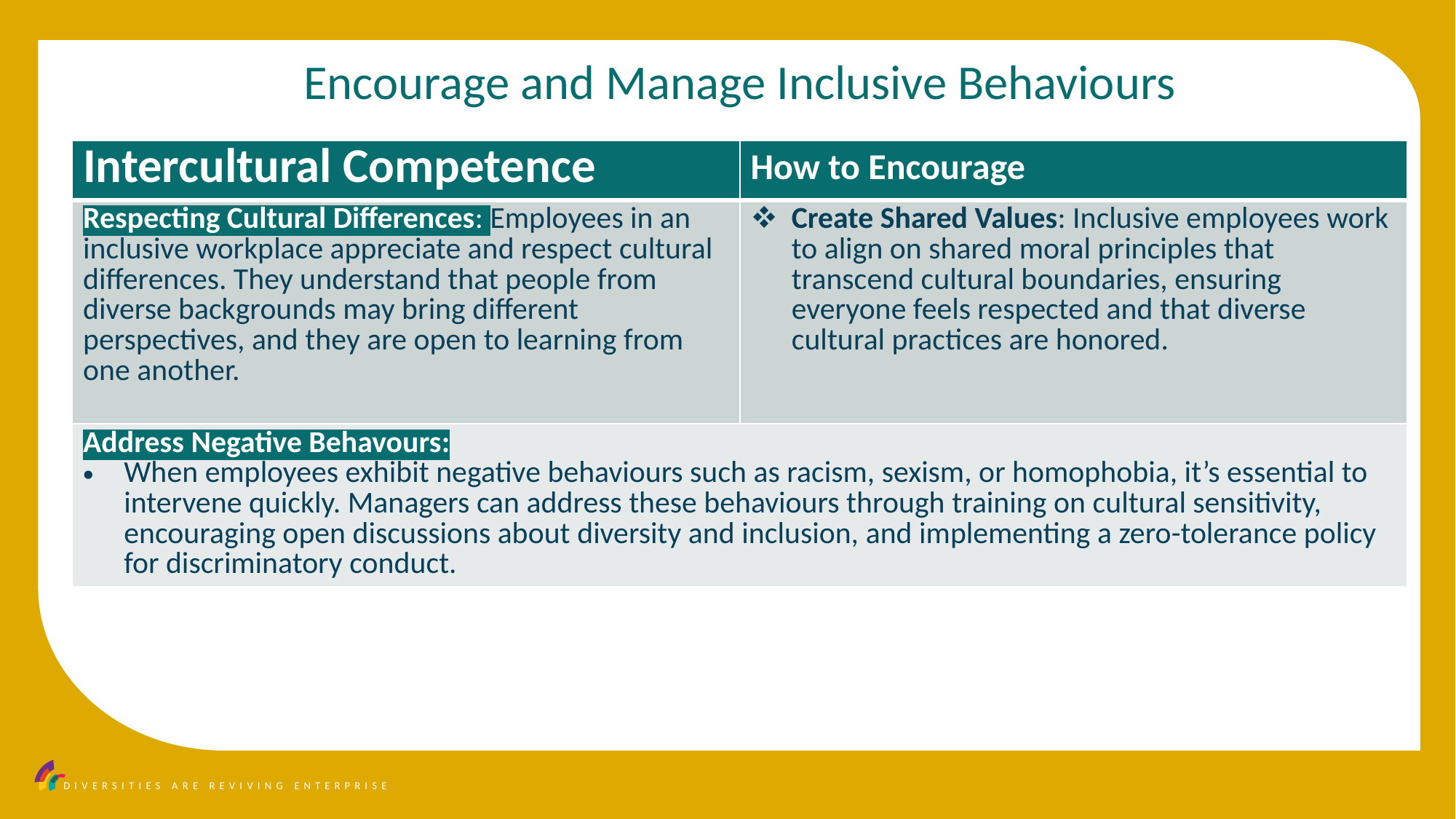

Encourage and Manage Inclusive Behaviours
| Intercultural Competence | How to Encourage |
| --- | --- |
| Respecting Cultural Differences: Employees in an inclusive workplace appreciate and respect cultural differences. They understand that people from diverse backgrounds may bring different perspectives, and they are open to learning from one another. | Create Shared Values: Inclusive employees work to align on shared moral principles that transcend cultural boundaries, ensuring everyone feels respected and that diverse cultural practices are honored. |
| Address Negative Behavours: When employees exhibit negative behaviours such as racism, sexism, or homophobia, it’s essential to intervene quickly. Managers can address these behaviours through training on cultural sensitivity, encouraging open discussions about diversity and inclusion, and implementing a zero-tolerance policy for discriminatory conduct. |  |